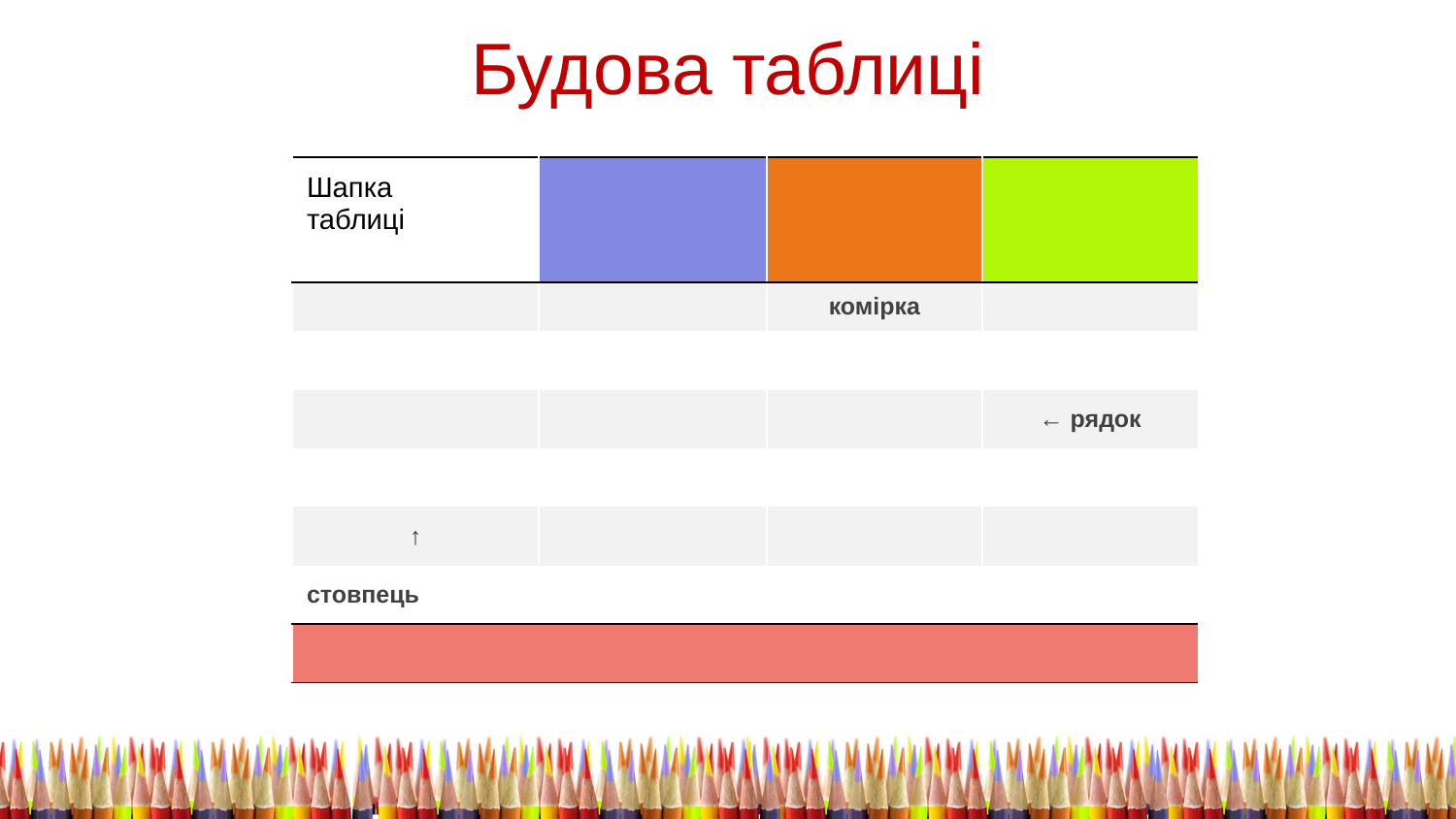

Будова таблиці
| Шапка таблиці |  |  |  |
| --- | --- | --- | --- |
|  |  | комірка |  |
|  |  |  |  |
|  |  |  | ← рядок |
|  |  |  |  |
| ↑ |  |  |  |
| стовпець |  |  |  |
|  |  |  |  |